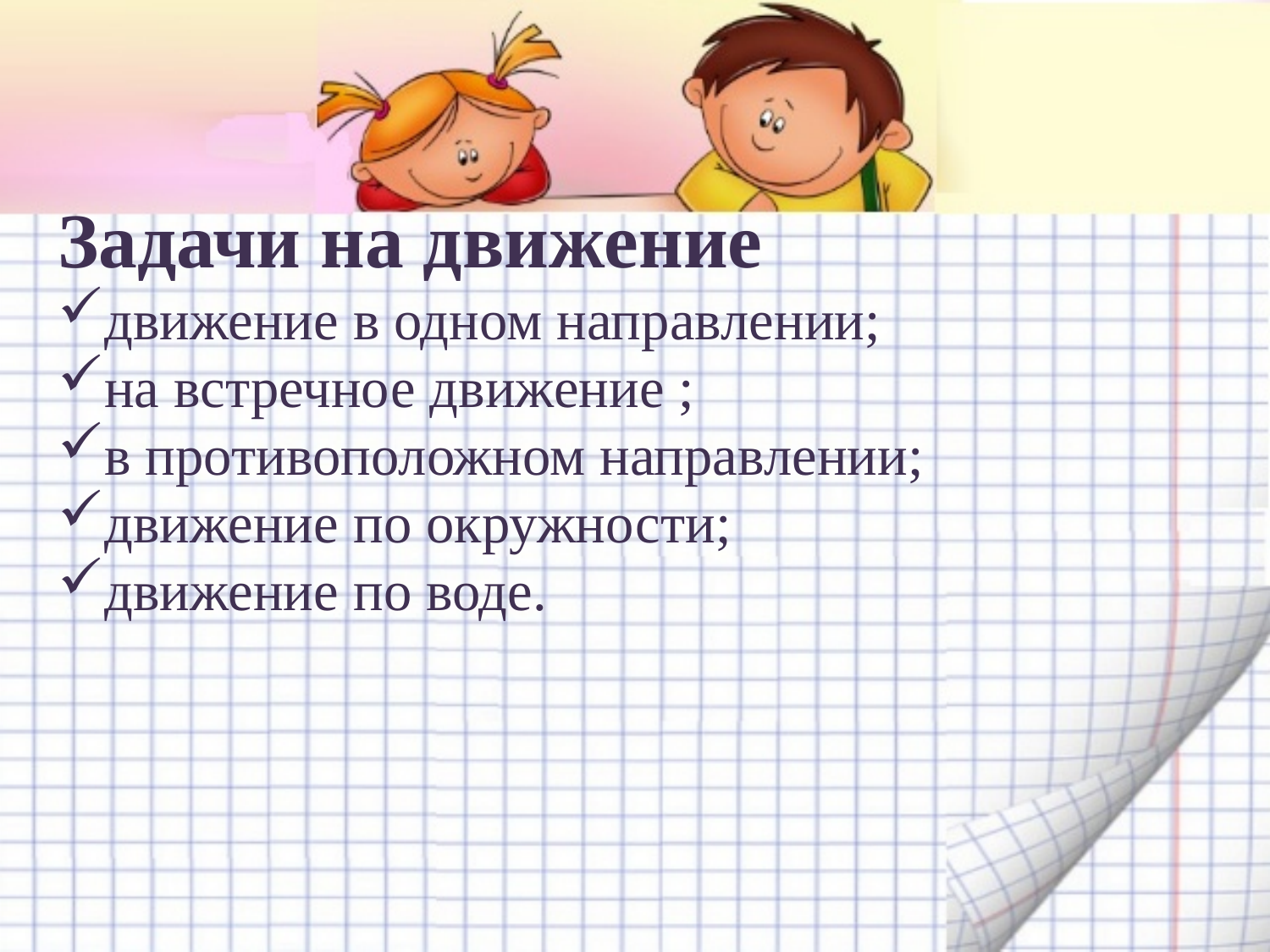

Задачи на движение
движение в одном направлении;
на встречное движение ;
в противоположном направлении;
движение по окружности;
движение по воде.